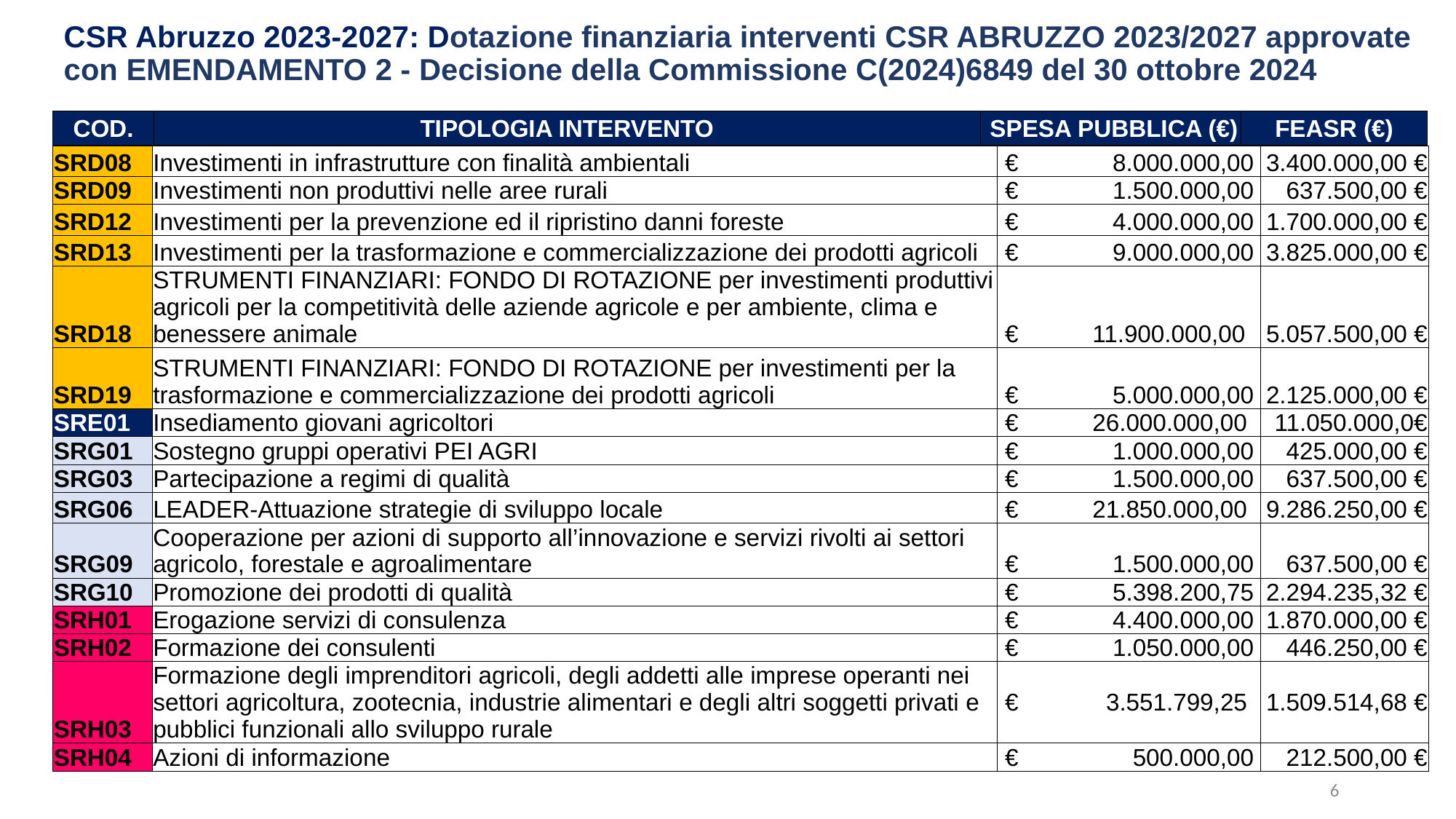

CSR Abruzzo 2023-2027: Dotazione finanziaria interventi CSR ABRUZZO 2023/2027 approvate con EMENDAMENTO 2 - Decisione della Commissione C(2024)6849 del 30 ottobre 2024

| COD. | TIPOLOGIA INTERVENTO | SPESA PUBBLICA (€) | FEASR (€) |
| --- | --- | --- | --- |
| SRD08 | Investimenti in infrastrutture con finalità ambientali | € 8.000.000,00 | 3.400.000,00 € |
| --- | --- | --- | --- |
| SRD09 | Investimenti non produttivi nelle aree rurali | € 1.500.000,00 | 637.500,00 € |
| SRD12 | Investimenti per la prevenzione ed il ripristino danni foreste | € 4.000.000,00 | 1.700.000,00 € |
| SRD13 | Investimenti per la trasformazione e commercializzazione dei prodotti agricoli | € 9.000.000,00 | 3.825.000,00 € |
| SRD18 | STRUMENTI FINANZIARI: FONDO DI ROTAZIONE per investimenti produttivi agricoli per la competitività delle aziende agricole e per ambiente, clima e benessere animale | € 11.900.000,00 | 5.057.500,00 € |
| SRD19 | STRUMENTI FINANZIARI: FONDO DI ROTAZIONE per investimenti per la trasformazione e commercializzazione dei prodotti agricoli | € 5.000.000,00 | 2.125.000,00 € |
| SRE01 | Insediamento giovani agricoltori | € 26.000.000,00 | 11.050.000,0€ |
| SRG01 | Sostegno gruppi operativi PEI AGRI | € 1.000.000,00 | 425.000,00 € |
| SRG03 | Partecipazione a regimi di qualità | € 1.500.000,00 | 637.500,00 € |
| SRG06 | LEADER-Attuazione strategie di sviluppo locale | € 21.850.000,00 | 9.286.250,00 € |
| SRG09 | Cooperazione per azioni di supporto all’innovazione e servizi rivolti ai settori agricolo, forestale e agroalimentare | € 1.500.000,00 | 637.500,00 € |
| SRG10 | Promozione dei prodotti di qualità | € 5.398.200,75 | 2.294.235,32 € |
| SRH01 | Erogazione servizi di consulenza | € 4.400.000,00 | 1.870.000,00 € |
| SRH02 | Formazione dei consulenti | € 1.050.000,00 | 446.250,00 € |
| SRH03 | Formazione degli imprenditori agricoli, degli addetti alle imprese operanti nei settori agricoltura, zootecnia, industrie alimentari e degli altri soggetti privati e pubblici funzionali allo sviluppo rurale | € 3.551.799,25 | 1.509.514,68 € |
| SRH04 | Azioni di informazione | € 500.000,00 | 212.500,00 € |